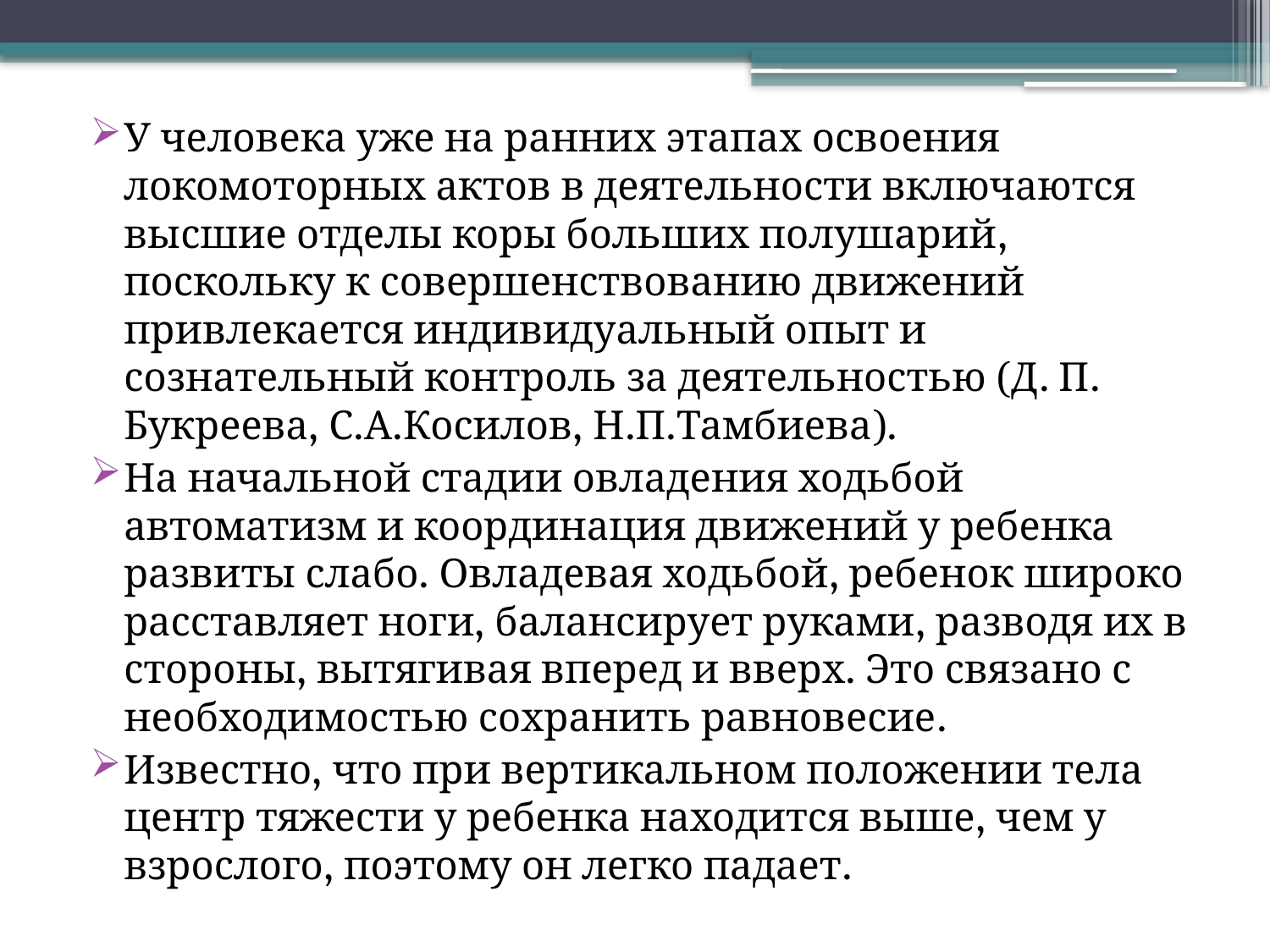

У человека уже на ранних этапах освоения локомоторных актов в деятельности включаются высшие отделы коры больших полуша­рий, поскольку к совершенствованию движений привлекается ин­дивидуальный опыт и сознательный контроль за деятельностью (Д. П. Букреева, С.А.Косилов, Н.П.Тамбиева).
На начальной ста­дии овладения ходьбой автоматизм и координация движений у ре­бенка развиты слабо. Овладевая ходьбой, ребенок широко расстав­ляет ноги, балансирует руками, разводя их в стороны, вытягивая вперед и вверх. Это связано с необходимостью сохранить равнове­сие.
Известно, что при вертикальном положении тела центр тяже­сти у ребенка находится выше, чем у взрослого, поэтому он легко падает.